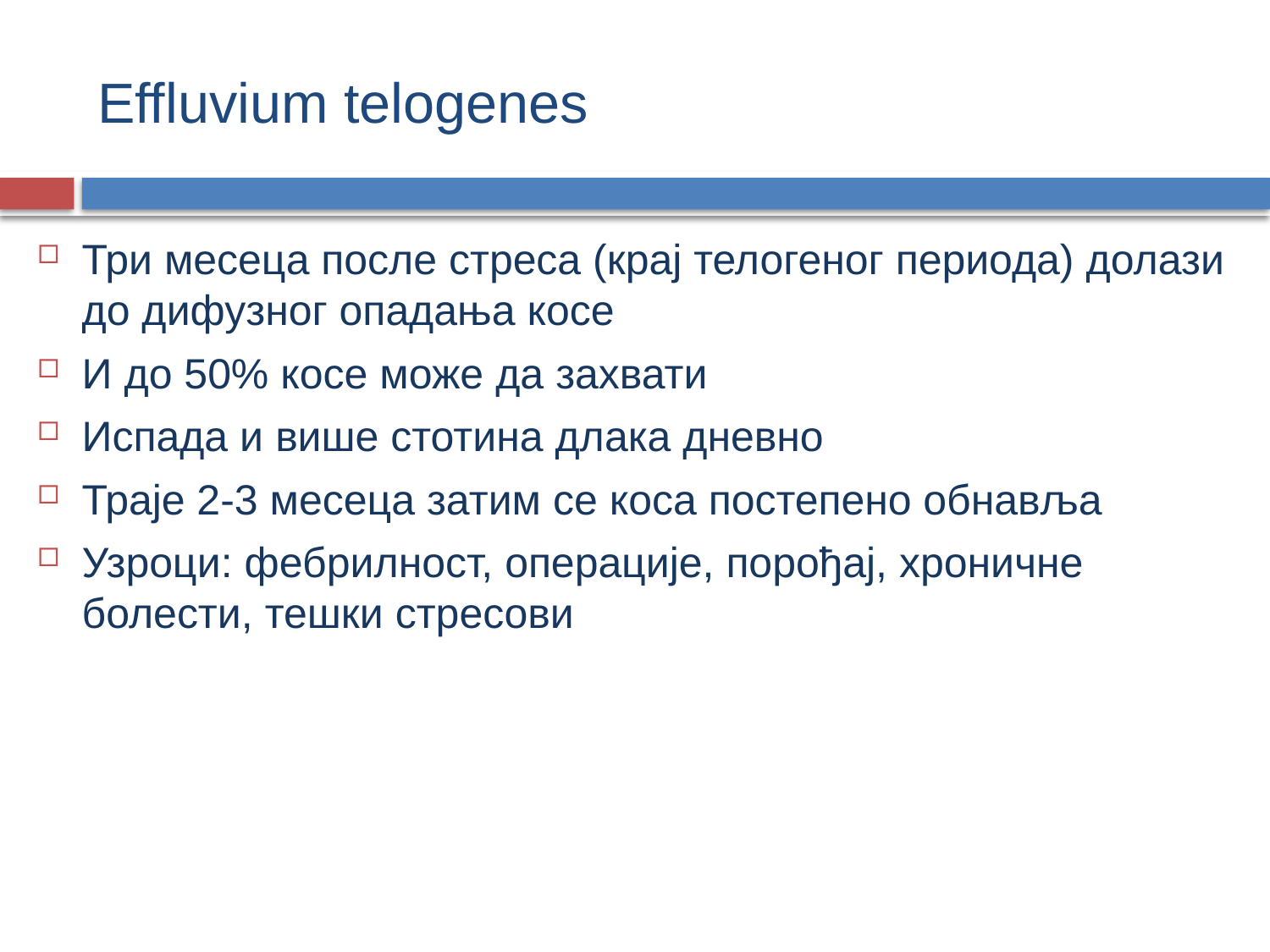

# Effluvium telogenes
Три месеца после стреса (крај телогеног периода) долази до дифузног опадања косе
И до 50% косе може да захвати
Испада и више стотина длака дневно
Траје 2-3 месеца затим се коса постепено обнавља
Узроци: фебрилност, операције, порођај, хроничне болести, тешки стресови